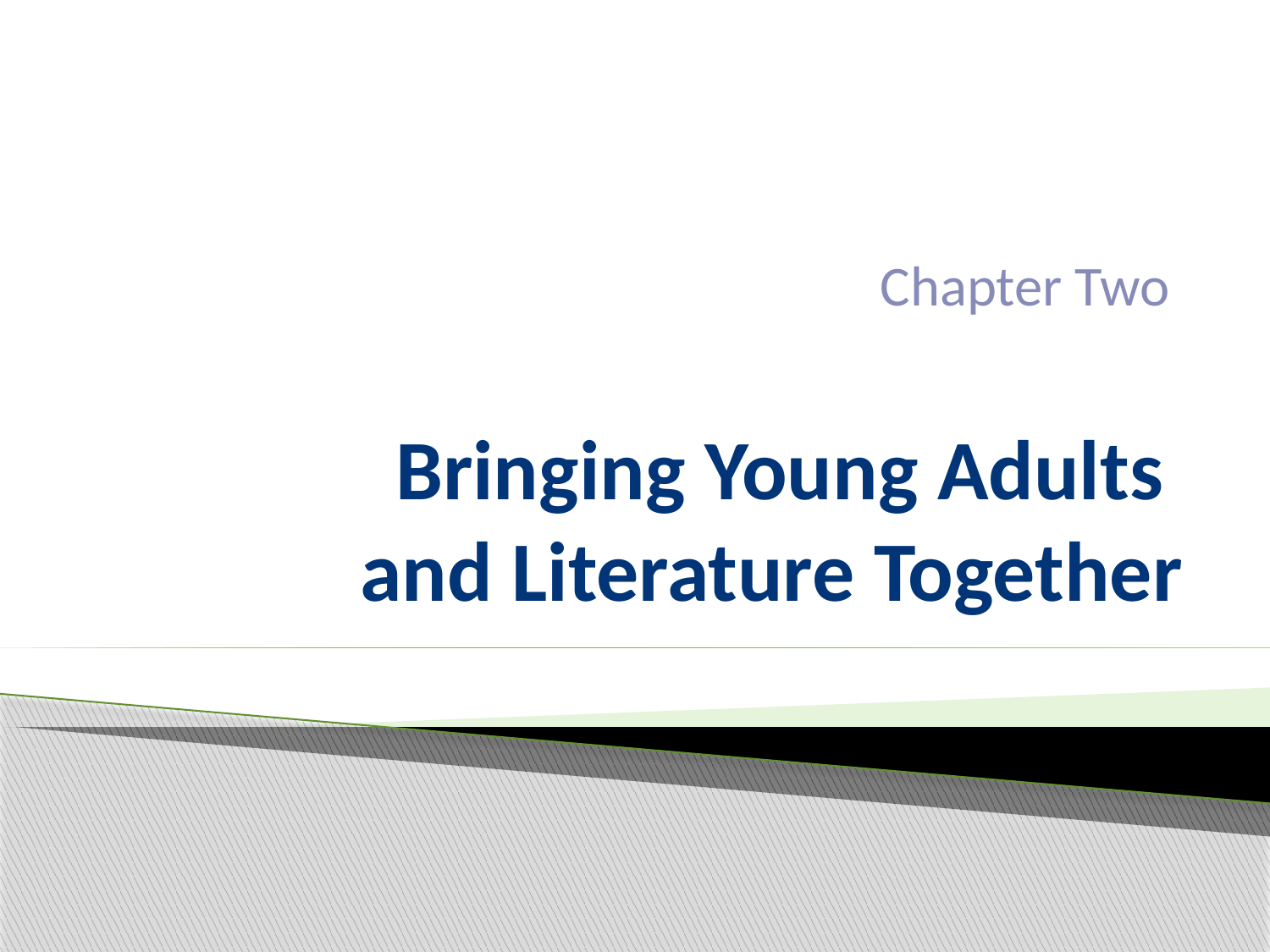

Chapter Two
# Bringing Young Adults and Literature Together